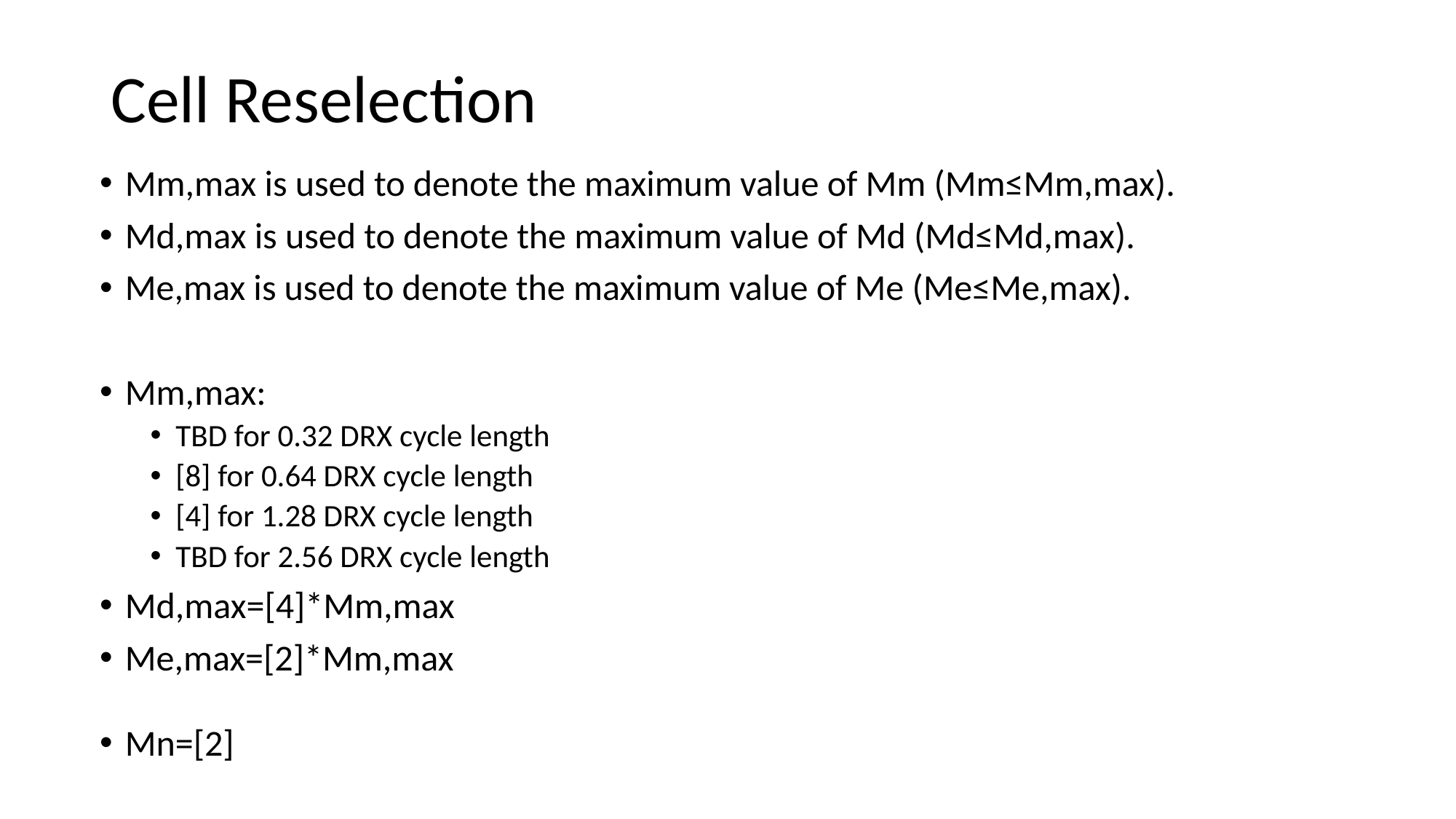

# Cell Reselection
Mm,max is used to denote the maximum value of Mm (Mm≤Mm,max).
Md,max is used to denote the maximum value of Md (Md≤Md,max).
Me,max is used to denote the maximum value of Me (Me≤Me,max).

Mm,max:
TBD for 0.32 DRX cycle length
[8] for 0.64 DRX cycle length
[4] for 1.28 DRX cycle length
TBD for 2.56 DRX cycle length
Md,max=[4]*Mm,max
Me,max=[2]*Mm,max

Mn=[2]